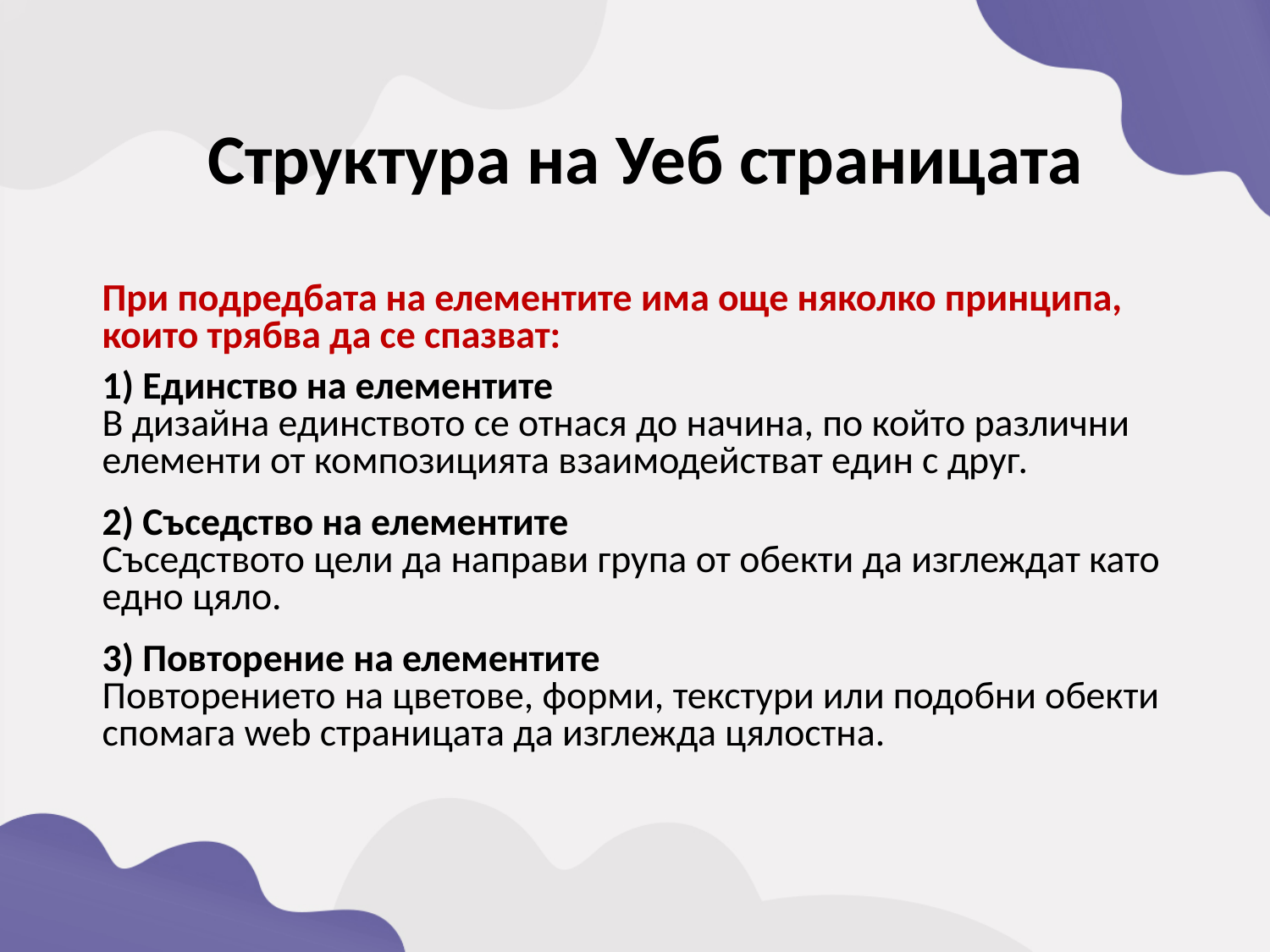

Структура на Уеб страницата

При подредбата на елементите има още няколко принципа, които трябва да се спазват:
1) Единство на елементите
В дизайна единството се отнася до начина, по който различни елементи от композицията взаимодействат един с друг.
2) Съседство на елементите
Съседството цели да направи група от обекти да изглеждат като едно цяло.
3) Повторение на елементите
Повторението на цветове, форми, текстури или подобни обекти спомага web страницата да изглежда цялостна.